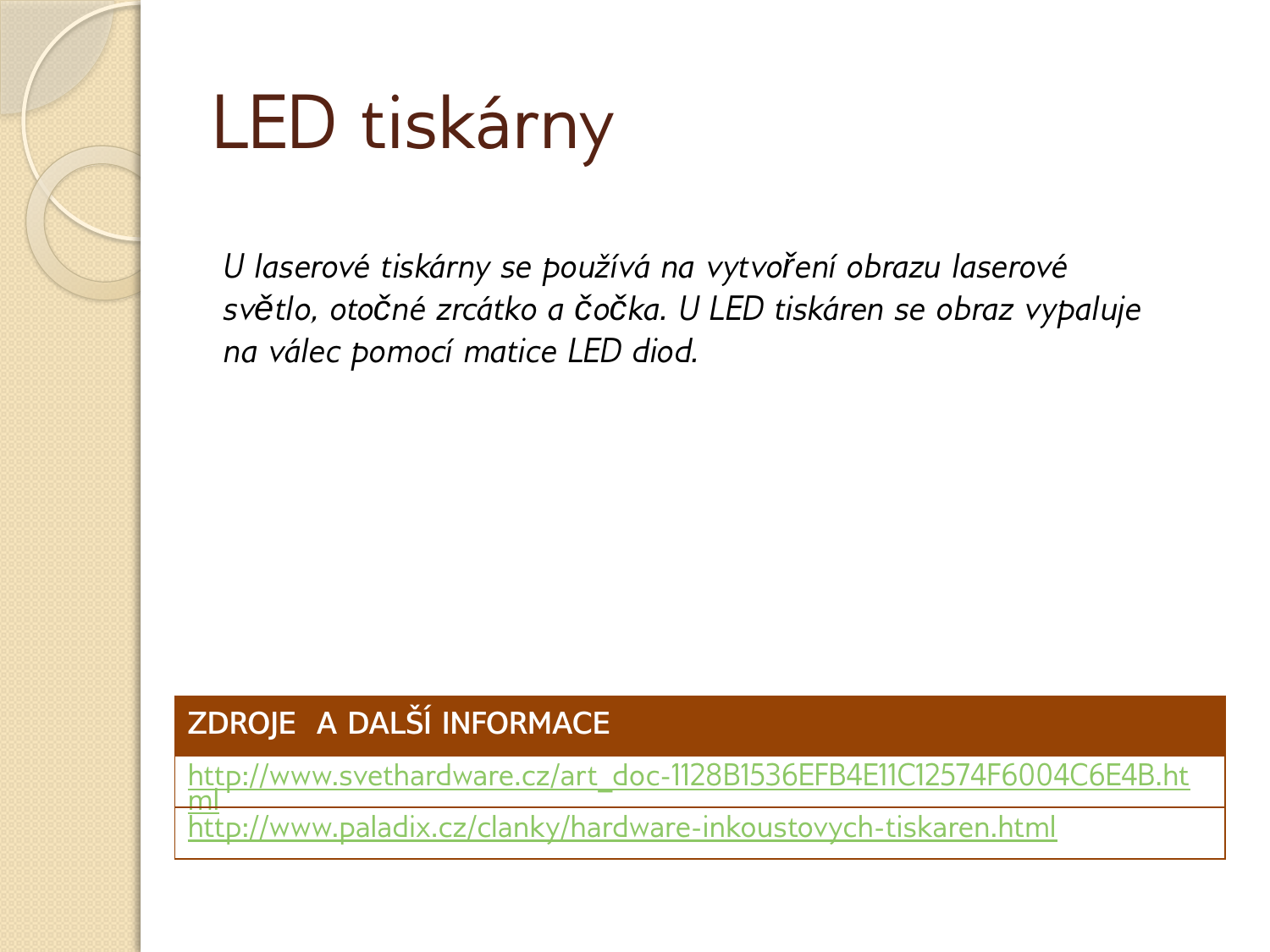

# LED tiskárny
U laserové tiskárny se používá na vytvoření obrazu laserové světlo, otočné zrcátko a čočka. U LED tiskáren se obraz vypaluje na válec pomocí matice LED diod.
| ZDROJE A DALŠÍ INFORMACE |
| --- |
| http://www.svethardware.cz/art\_doc-1128B1536EFB4E11C12574F6004C6E4B.html |
| http://www.paladix.cz/clanky/hardware-inkoustovych-tiskaren.html |